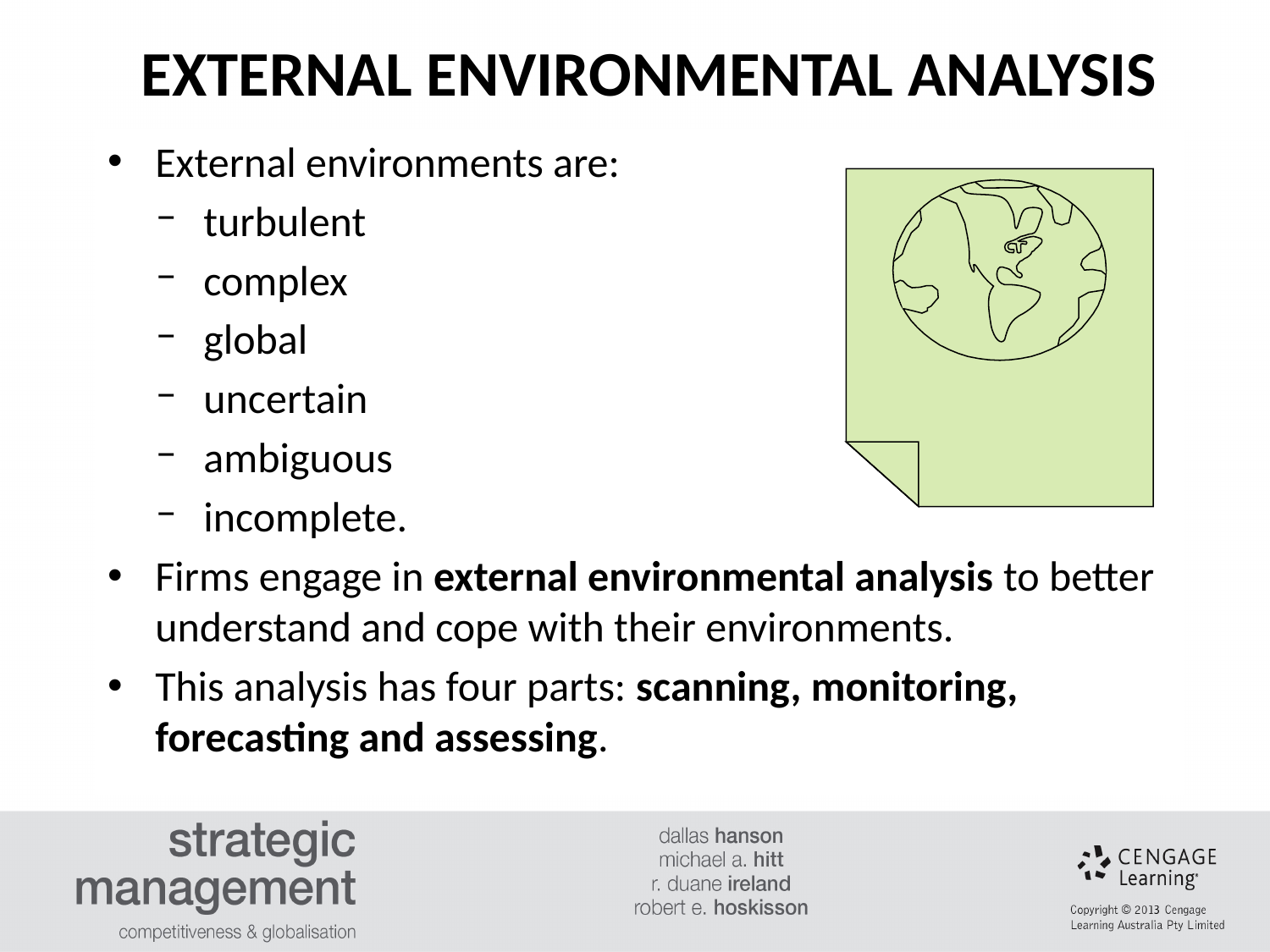

EXTERNAL ENVIRONMENTAL ANALYSIS
#
External environments are:
turbulent
complex
global
uncertain
ambiguous
incomplete.
Firms engage in external environmental analysis to better understand and cope with their environments.
This analysis has four parts: scanning, monitoring, forecasting and assessing.